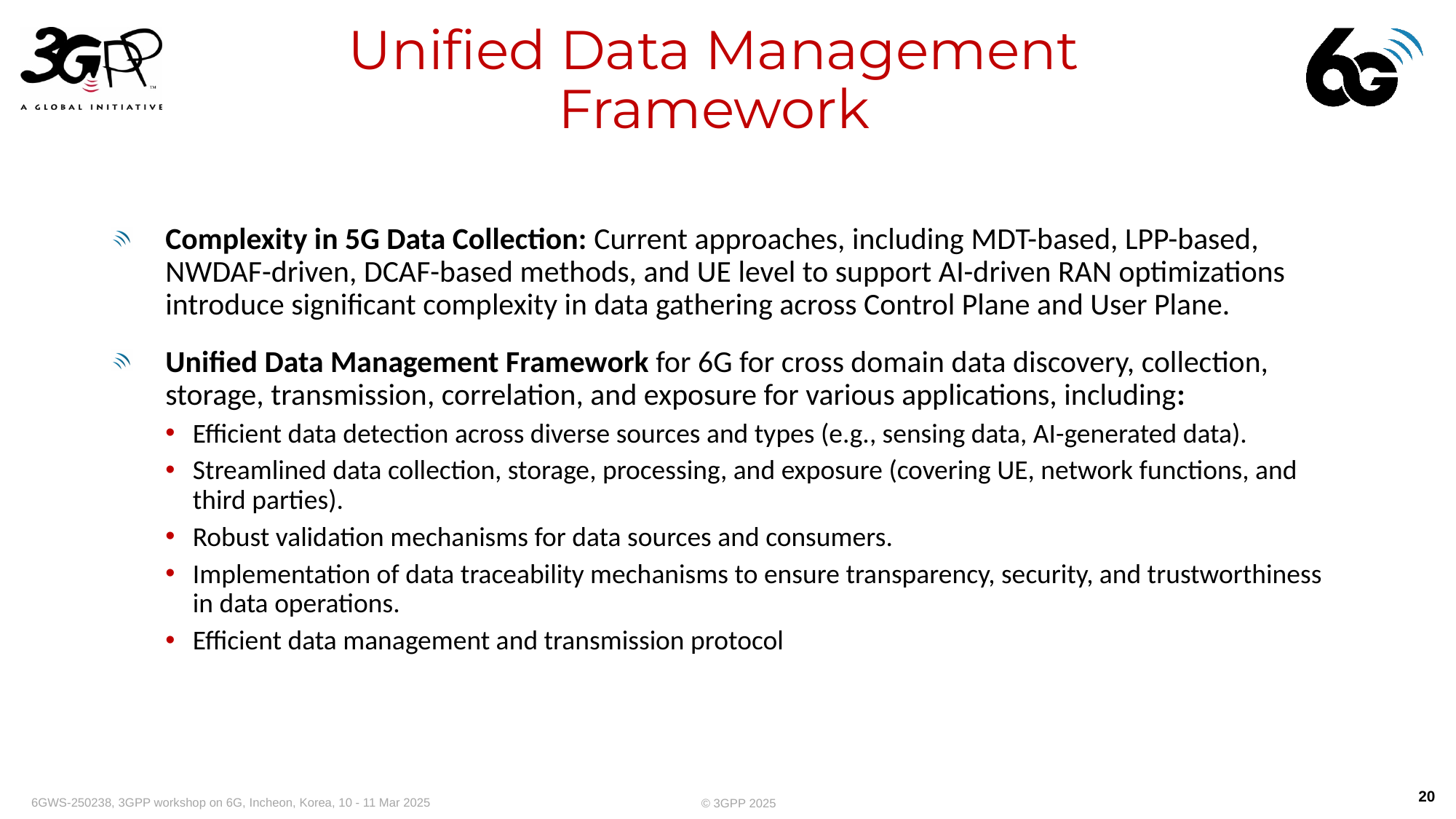

# Unified Data Management Framework
Complexity in 5G Data Collection: Current approaches, including MDT-based, LPP-based, NWDAF-driven, DCAF-based methods, and UE level to support AI-driven RAN optimizations introduce significant complexity in data gathering across Control Plane and User Plane.
Unified Data Management Framework for 6G for cross domain data discovery, collection, storage, transmission, correlation, and exposure for various applications, including:
Efficient data detection across diverse sources and types (e.g., sensing data, AI-generated data).
Streamlined data collection, storage, processing, and exposure (covering UE, network functions, and third parties).
Robust validation mechanisms for data sources and consumers.
Implementation of data traceability mechanisms to ensure transparency, security, and trustworthiness in data operations.
Efficient data management and transmission protocol